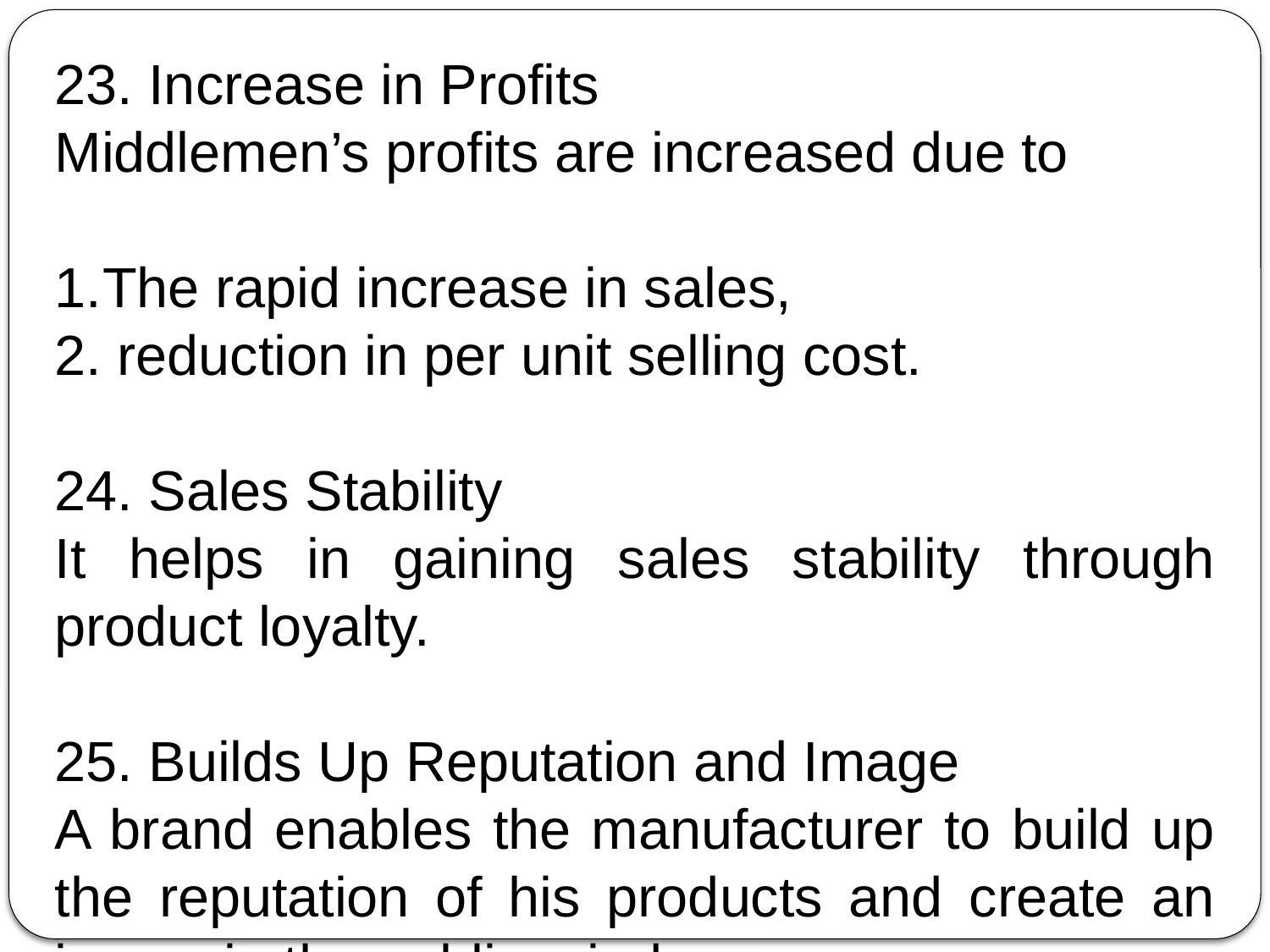

23. Increase in Profits
Middlemen’s profits are increased due to

The rapid increase in sales,
2. reduction in per unit selling cost.

24. Sales Stability
It helps in gaining sales stability through product loyalty.

25. Builds Up Reputation and Image
A brand enables the manufacturer to build up the reputation of his products and create an image in the public mind.